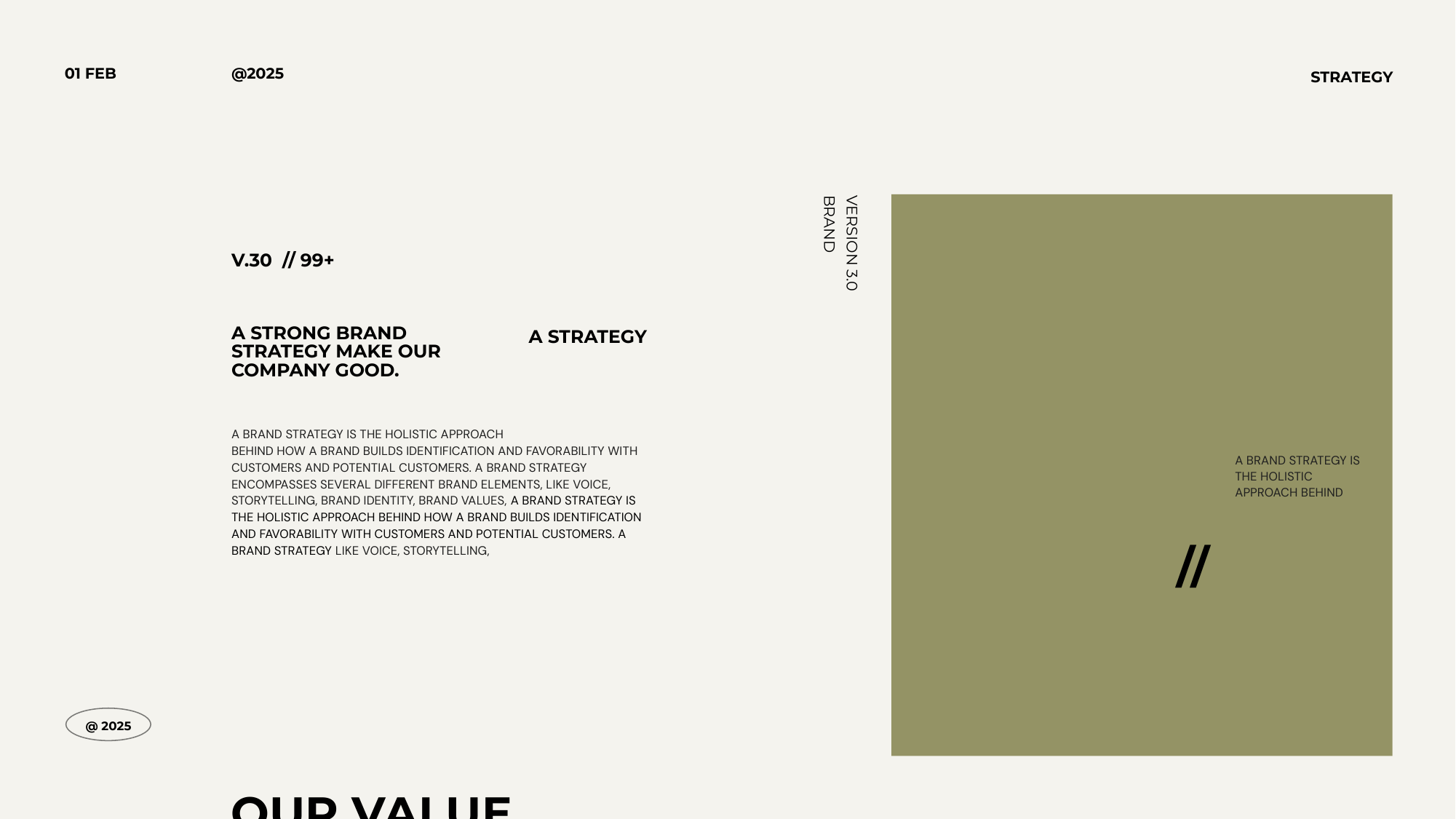

01 FEB
@2025
STRATEGY

VERSION 3.0
BRAND
V.30  // 99+
A STRONG BRAND STRATEGY MAKE OUR
COMPANY GOOD.
A STRATEGY
A BRAND STRATEGY IS THE HOLISTIC APPROACH
BEHIND HOW A BRAND BUILDS IDENTIFICATION AND FAVORABILITY WITH CUSTOMERS AND POTENTIAL CUSTOMERS. A BRAND STRATEGY ENCOMPASSES SEVERAL DIFFERENT BRAND ELEMENTS, LIKE VOICE, STORYTELLING, BRAND IDENTITY, BRAND VALUES, A BRAND STRATEGY IS THE HOLISTIC APPROACH BEHIND HOW A BRAND BUILDS IDENTIFICATION AND FAVORABILITY WITH CUSTOMERS AND POTENTIAL CUSTOMERS. A BRAND STRATEGY LIKE VOICE, STORYTELLING,
//

A BRAND STRATEGY IS THE HOLISTIC APPROACH BEHIND

OUR VALUE

@ 2025